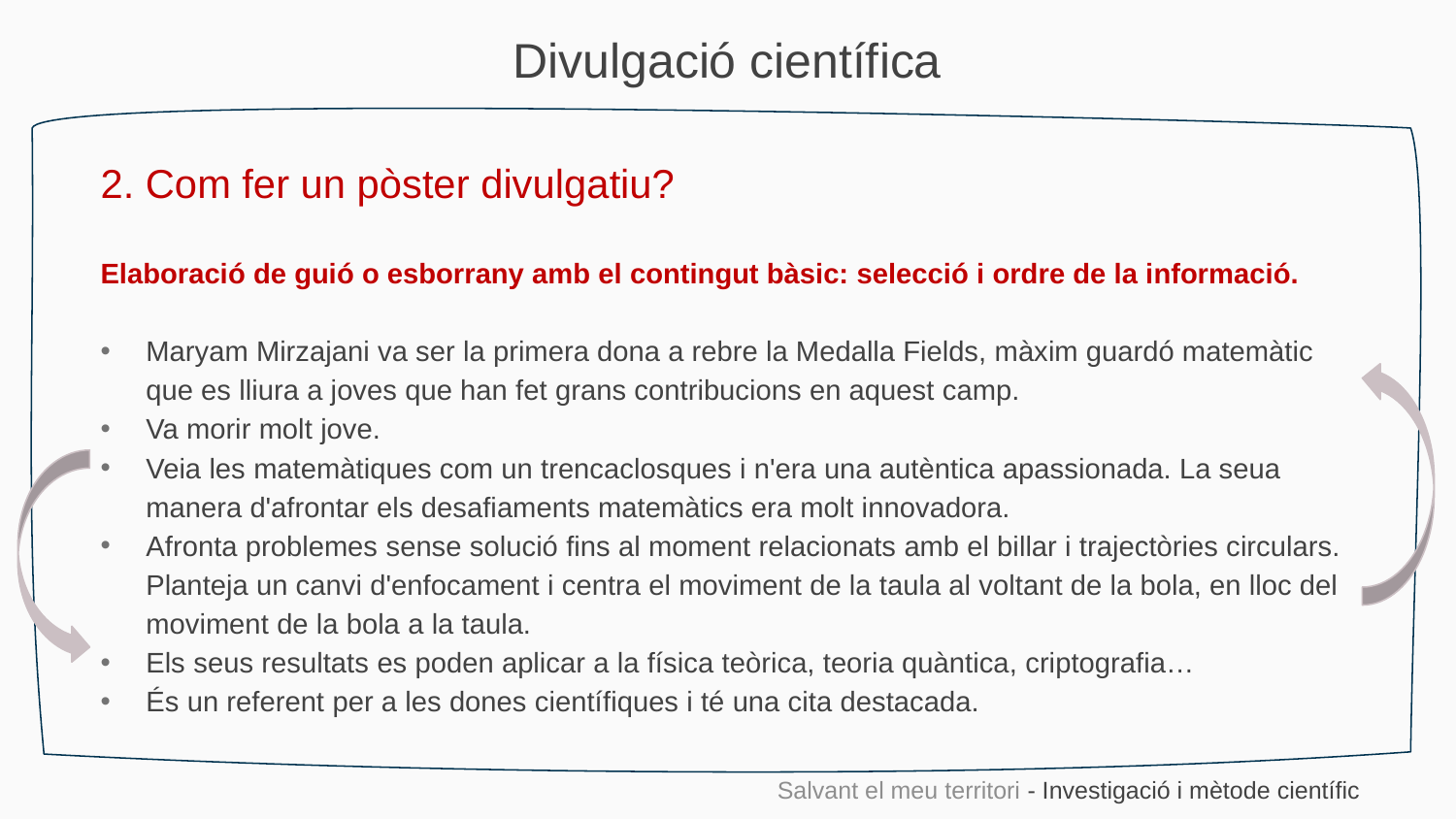

Divulgació científica

2. Com fer un pòster divulgatiu?

Elaboració de guió o esborrany amb el contingut bàsic: selecció i ordre de la informació.

Maryam Mirzajani va ser la primera dona a rebre la Medalla Fields, màxim guardó matemàtic que es lliura a joves que han fet grans contribucions en aquest camp.
Va morir molt jove.
Veia les matemàtiques com un trencaclosques i n'era una autèntica apassionada. La seua manera d'afrontar els desafiaments matemàtics era molt innovadora.
Afronta problemes sense solució fins al moment relacionats amb el billar i trajectòries circulars. Planteja un canvi d'enfocament i centra el moviment de la taula al voltant de la bola, en lloc del moviment de la bola a la taula.
Els seus resultats es poden aplicar a la física teòrica, teoria quàntica, criptografia…
És un referent per a les dones científiques i té una cita destacada.

Salvant el meu territori - Investigació i mètode científic